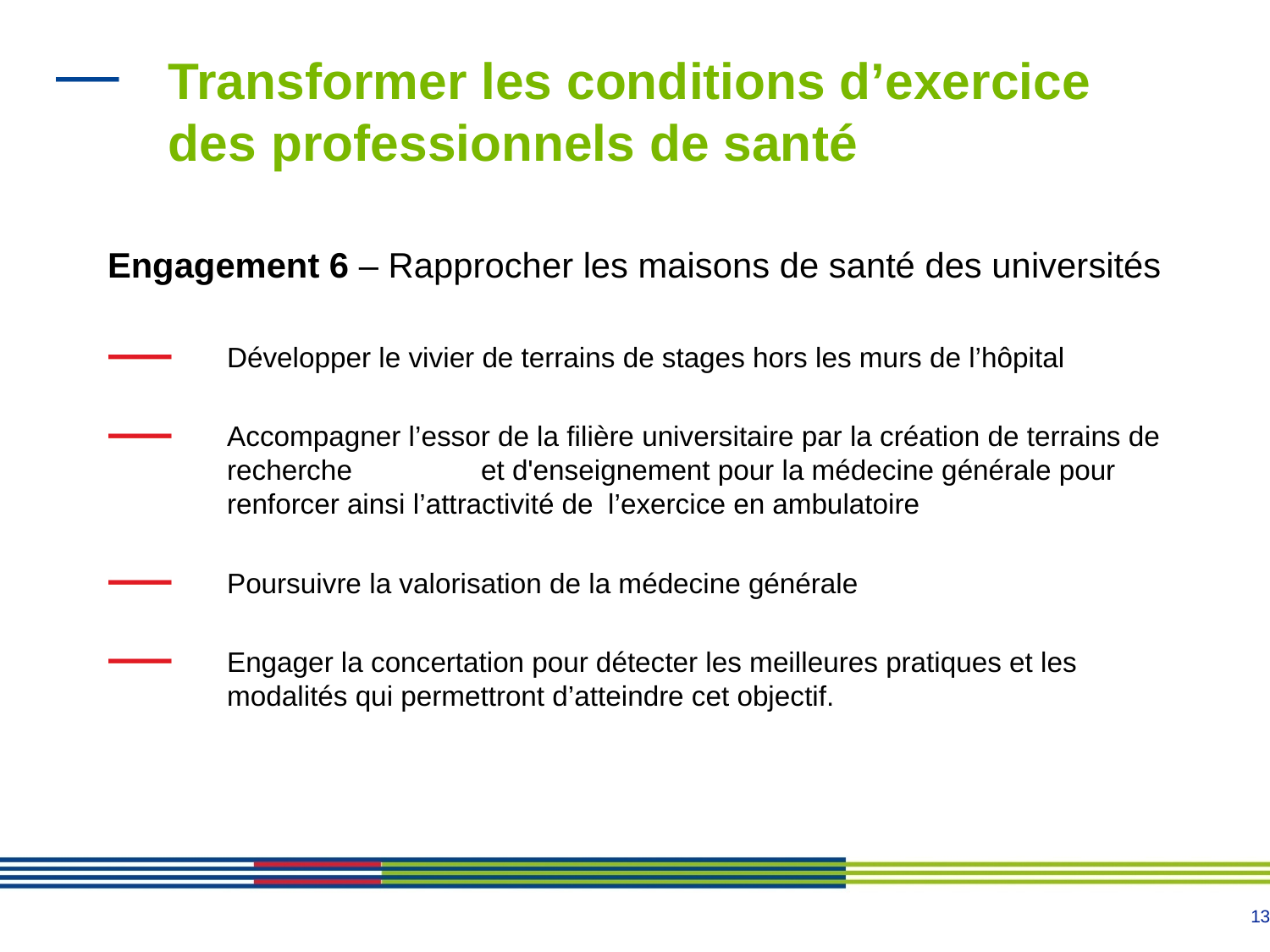

# Transformer les conditions d’exercice des professionnels de santé
Engagement 6 – Rapprocher les maisons de santé des universités

Développer le vivier de terrains de stages hors les murs de l’hôpital

Accompagner l’essor de la filière universitaire par la création de terrains de recherche 	et d'enseignement pour la médecine générale pour renforcer ainsi l’attractivité de 	l’exercice en ambulatoire

Poursuivre la valorisation de la médecine générale

Engager la concertation pour détecter les meilleures pratiques et les modalités qui permettront d’atteindre cet objectif.